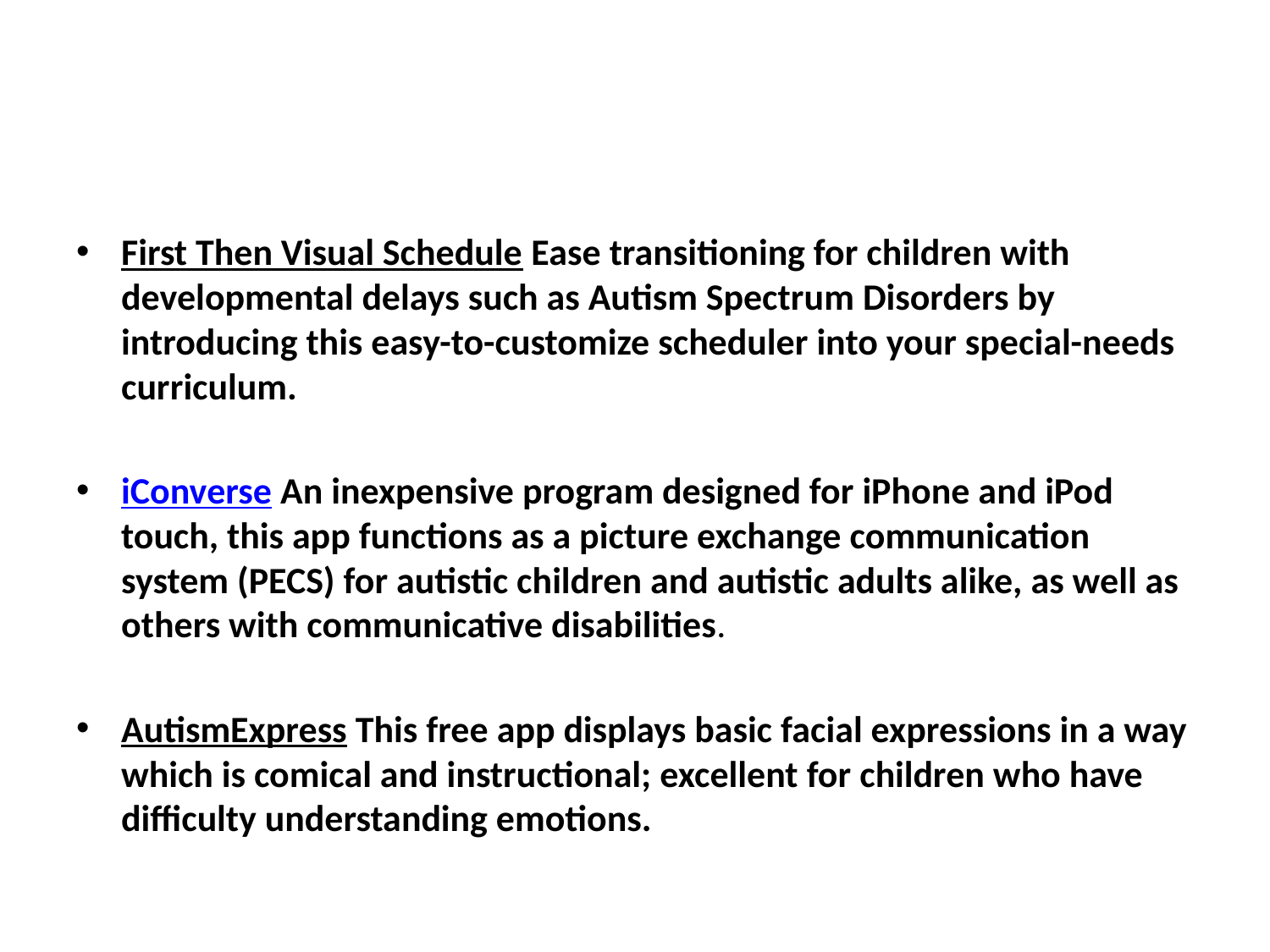

First Then Visual Schedule Ease transitioning for children with developmental delays such as Autism Spectrum Disorders by introducing this easy-to-customize scheduler into your special-needs curriculum.

iConverse An inexpensive program designed for iPhone and iPod touch, this app functions as a picture exchange communication system (PECS) for autistic children and autistic adults alike, as well as others with communicative disabilities.

AutismExpress This free app displays basic facial expressions in a way which is comical and instructional; excellent for children who have difficulty understanding emotions.